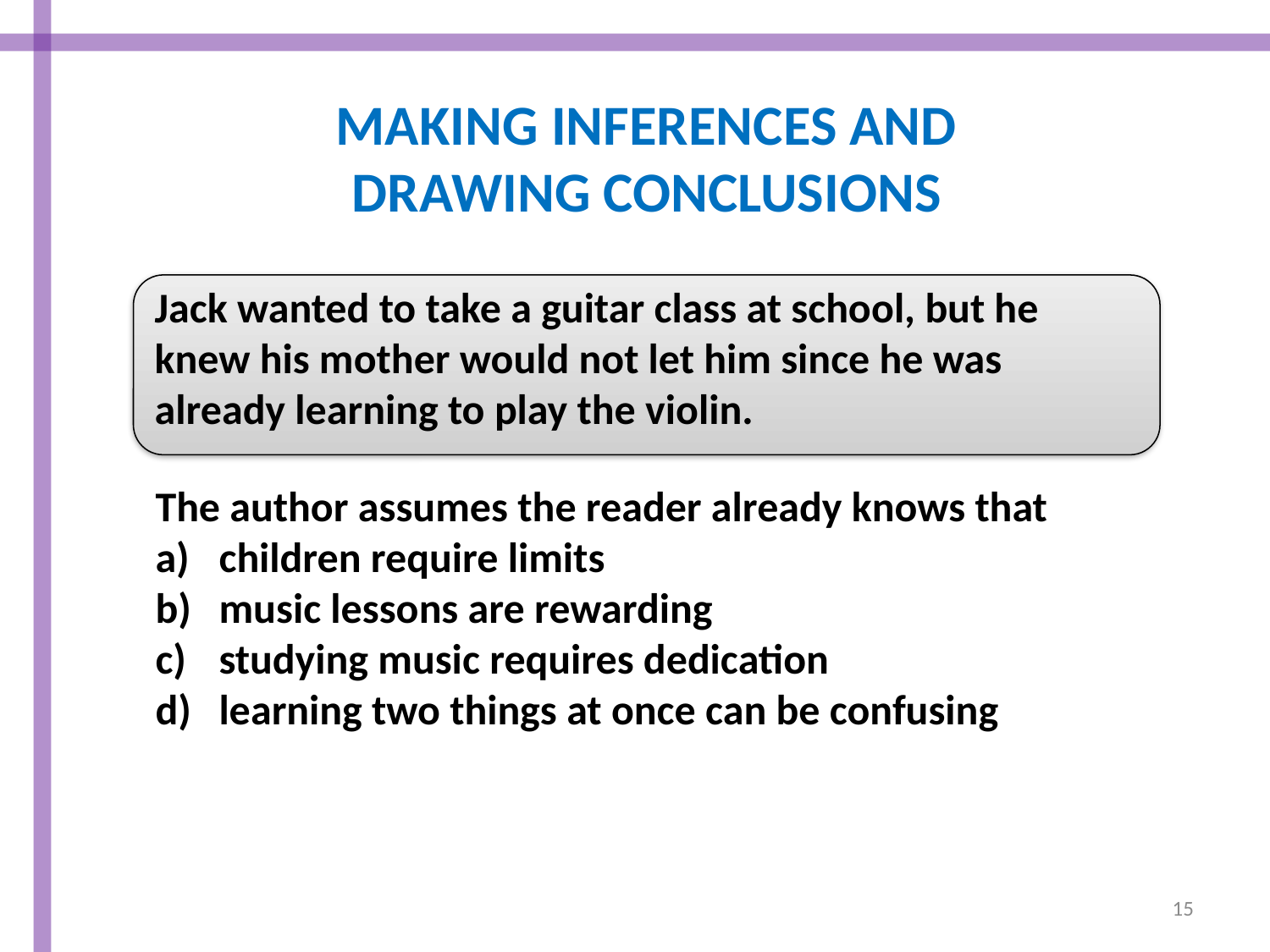

MAKING INFERENCES AND
DRAWING CONCLUSIONS

Jack wanted to take a guitar class at school, but he knew his mother would not let him since he was already learning to play the violin.

The author assumes the reader already knows that
children require limits
music lessons are rewarding
studying music requires dedication
learning two things at once can be confusing

15